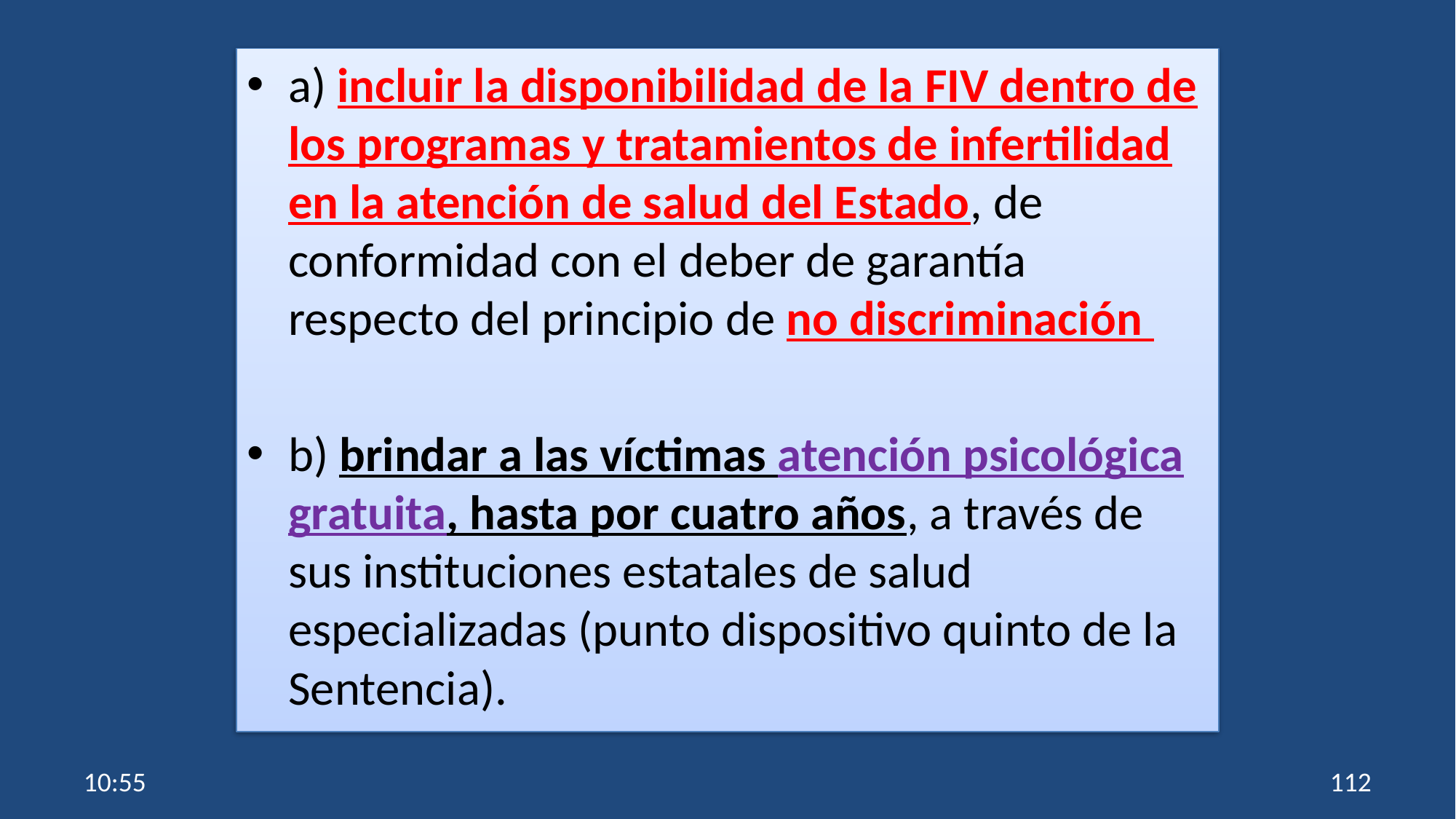

a) incluir la disponibilidad de la FIV dentro de los programas y tratamientos de infertilidad en la atención de salud del Estado, de conformidad con el deber de garantía respecto del principio de no discriminación

b) brindar a las víctimas atención psicológica gratuita, hasta por cuatro años, a través de sus instituciones estatales de salud especializadas (punto dispositivo quinto de la Sentencia).

10:55
112